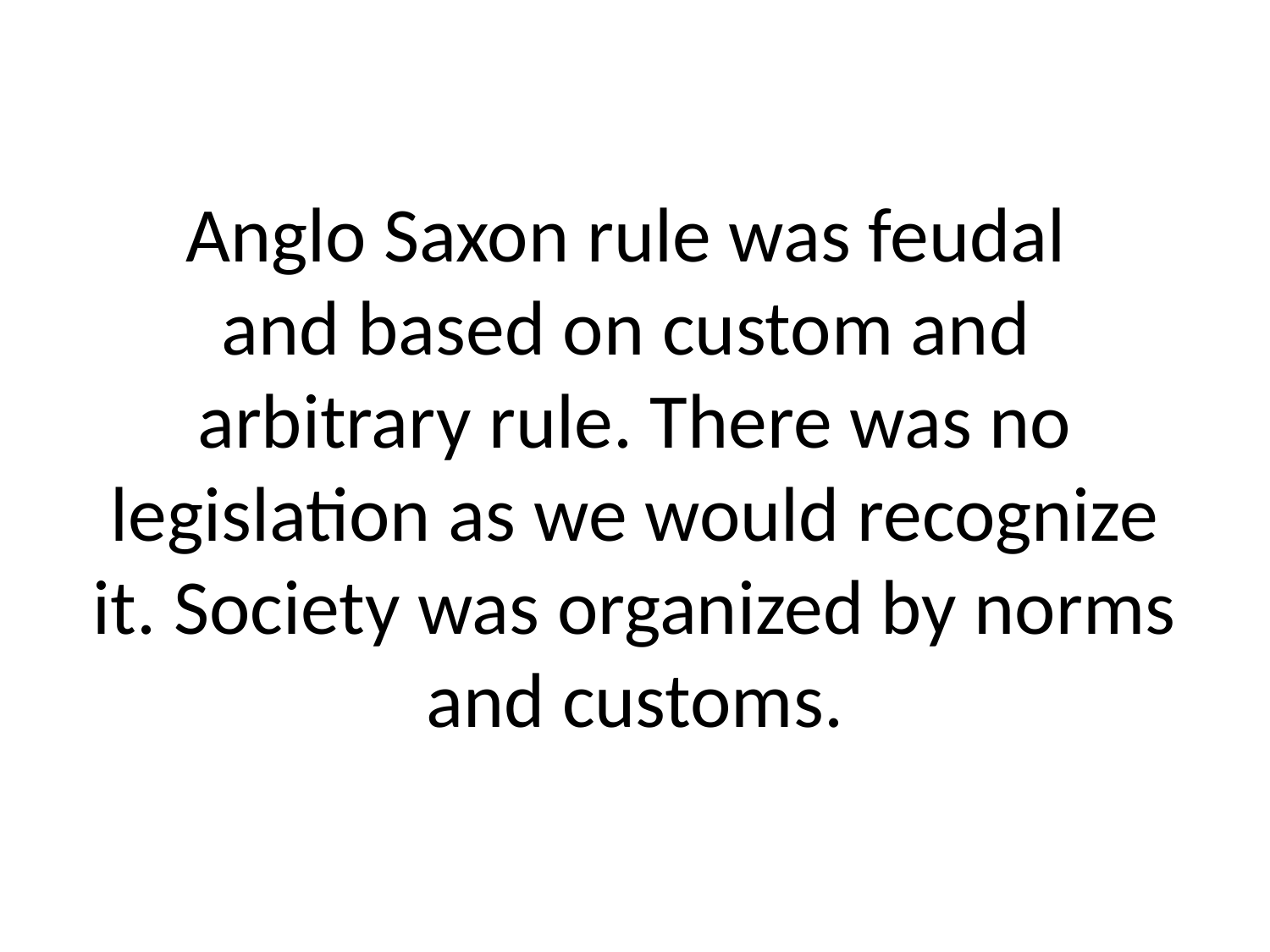

# Anglo Saxon rule was feudal and based on custom and arbitrary rule. There was no legislation as we would recognize it. Society was organized by norms and customs.